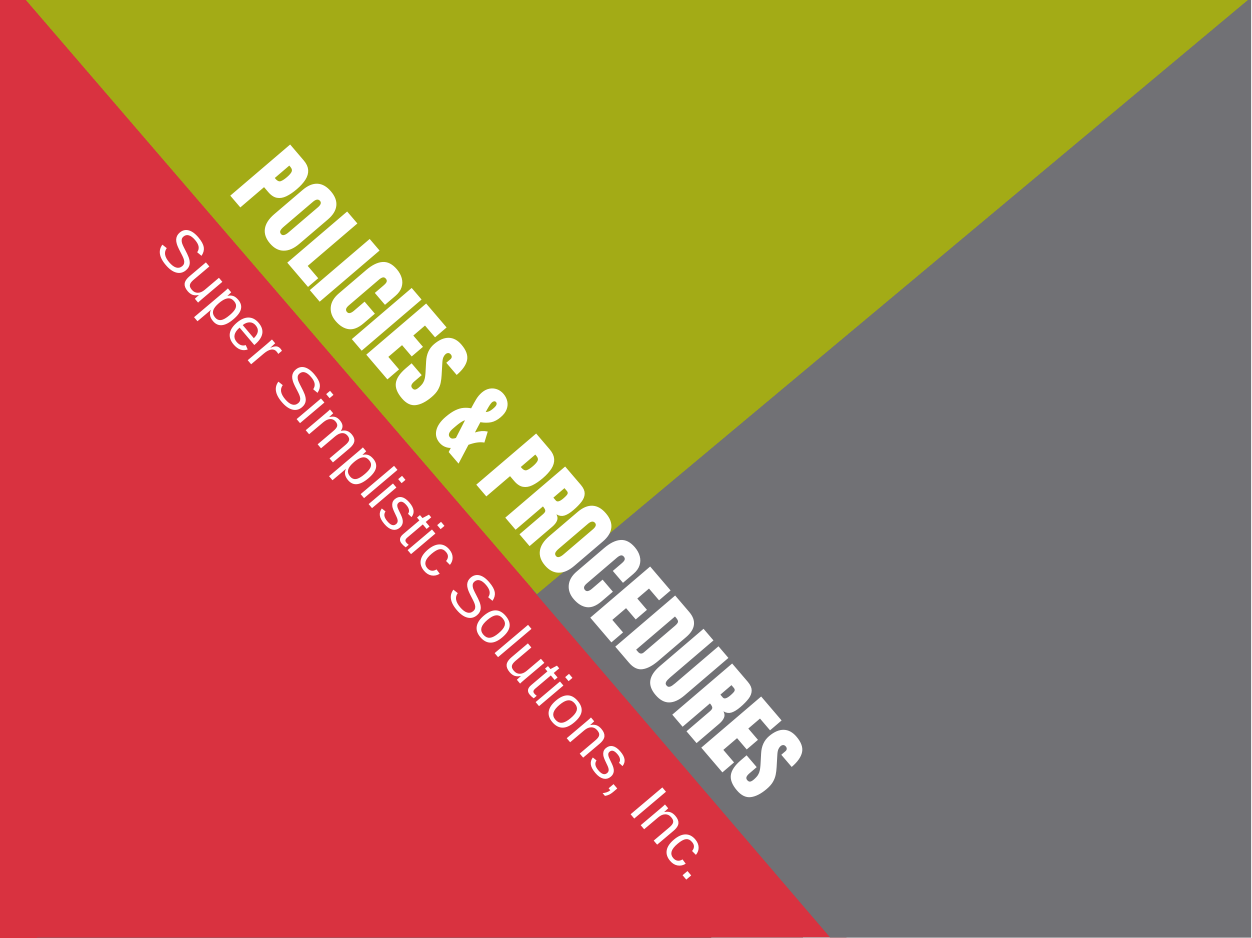

# POLICIES & PROCEDURES
Super Simplistic Solutions, Inc.